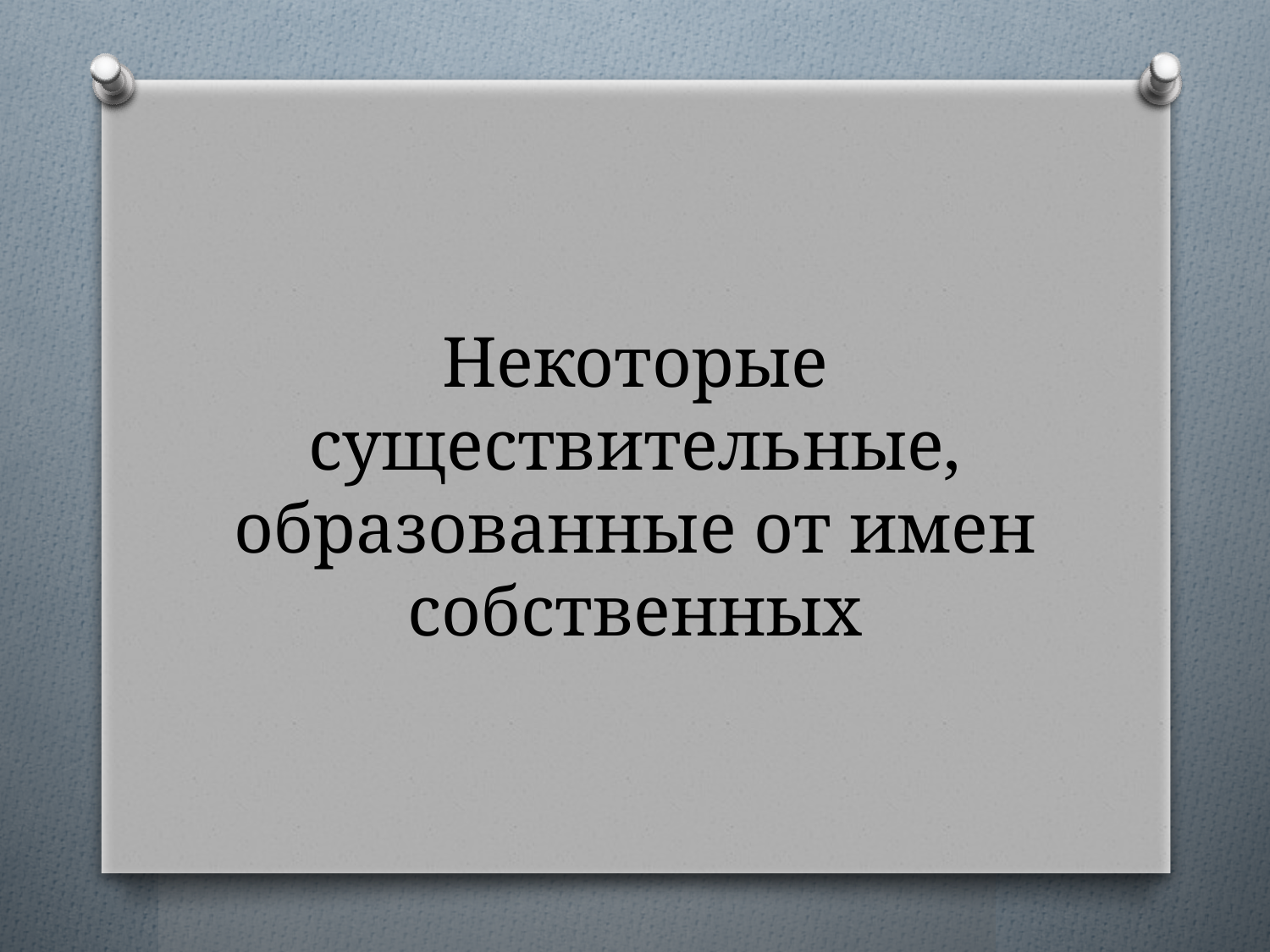

# Некоторые существительные, образованные от имен собственных